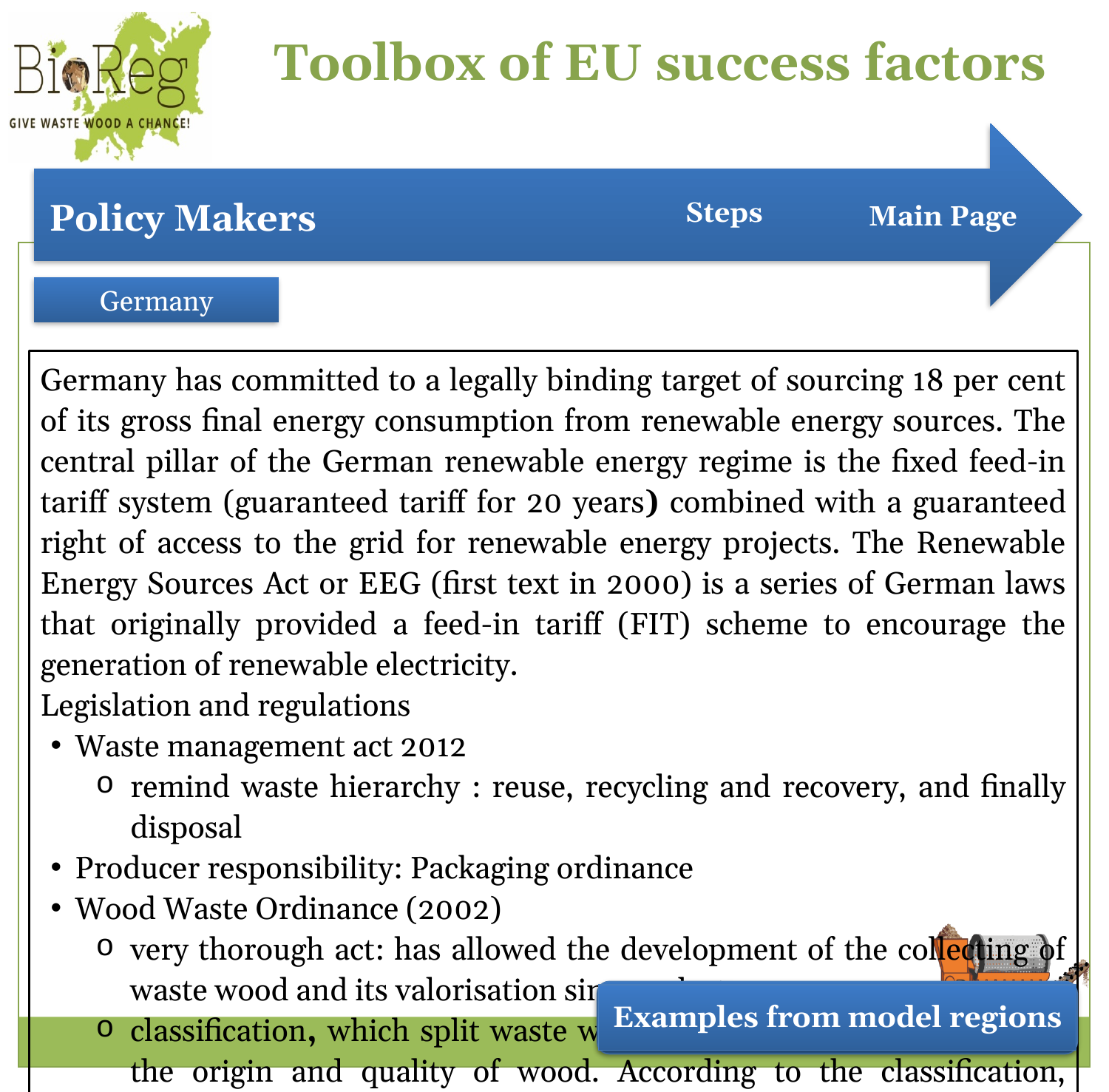

Policy Makers

Steps

Main Page
Germany
Germany has committed to a legally binding target of sourcing 18 per cent of its gross final energy consumption from renewable energy sources. The central pillar of the German renewable energy regime is the fixed feed-in tariff system (guaranteed tariff for 20 years) combined with a guaranteed right of access to the grid for renewable energy projects. The Renewable Energy Sources Act or EEG (first text in 2000) is a series of German laws that originally provided a feed-in tariff (FIT) scheme to encourage the generation of renewable electricity.
Legislation and regulations
Waste management act 2012
remind waste hierarchy : reuse, recycling and recovery, and finally disposal
Producer responsibility: Packaging ordinance
Wood Waste Ordinance (2002)
very thorough act: has allowed the development of the collecting of waste wood and its valorisation since 15 last years.
classification, which split waste wood in 4 categories, depending of the origin and quality of wood. According to the classification, different valorisations are recommended
Pollution Control Act on incineration and co-incineration -17. BImSchV)
German Renewable Energy Sources Act “EEG”
implementation of EU Directive 2009the promotion of the use of energy from renewable sources.
18% of gross final energy consumption  by 2020
feed-in tariff system combined with a guaranteed right of access to the grid for renewable energy projects. FIT applied 20 years after commissioning
Overall policy “energy transition” aiming to :
phase-out nuclear energy by 2022,
to significantly reduce fossil energy use in the longer-term (i.e. by 2050),
and achieve GHG emission reductions in parallel.
Guide VDI 4087
The application of this standard contributes to a consistent approach for Germany in the approval procedures, the implementation and monitoring.
The standard addresses operators, consultants, contractors and relevant authorities.
The standard describes the state of the art and applies to stationary, mobile and semi-mobile equipment and adherent facilities of other industries such as particle board plants or power plants, where waste wood is stored, treated and handled.

Examples from model regions